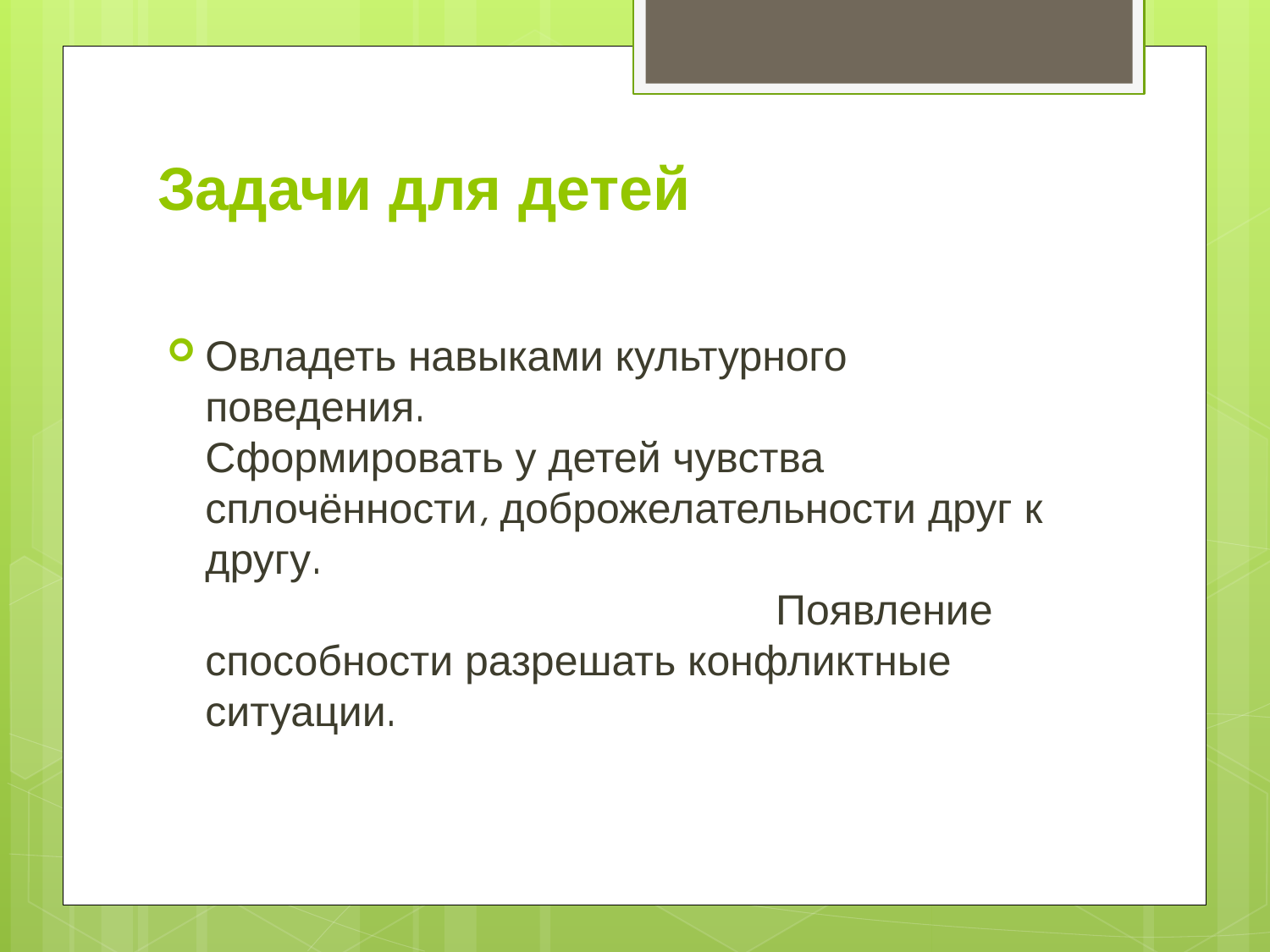

# Задачи для детей
Овладеть навыками культурного поведения.                                         Сформировать у детей чувства сплочённости, доброжелательности друг к другу.                                                                                                                  Появление способности разрешать конфликтные ситуации.